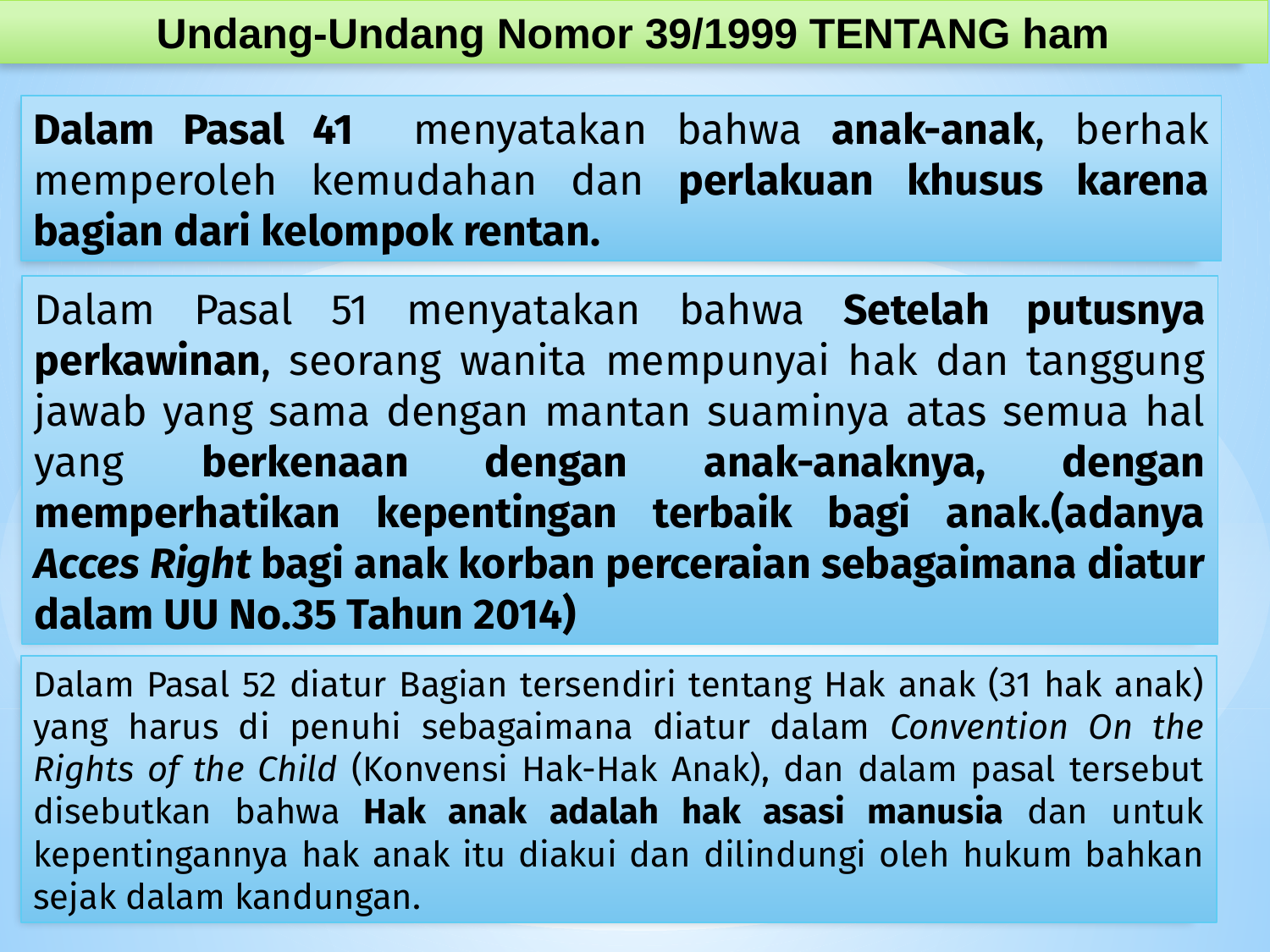

Undang-Undang Nomor 39/1999 TENTANG ham
Dalam Pasal 41  menyatakan bahwa anak-anak, berhak memperoleh kemudahan dan perlakuan khusus karena bagian dari kelompok rentan.
Dalam Pasal 51 menyatakan bahwa Setelah putusnya perkawinan, seorang wanita mempunyai hak dan tanggung jawab yang sama dengan mantan suaminya atas semua hal yang berkenaan dengan anak-anaknya, dengan memperhatikan kepentingan terbaik bagi anak.(adanya Acces Right bagi anak korban perceraian sebagaimana diatur dalam UU No.35 Tahun 2014)
Dalam Pasal 52 diatur Bagian tersendiri tentang Hak anak (31 hak anak) yang harus di penuhi sebagaimana diatur dalam Convention On the Rights of the Child (Konvensi Hak-Hak Anak), dan dalam pasal tersebut disebutkan bahwa Hak anak adalah hak asasi manusia dan untuk kepentingannya hak anak itu diakui dan dilindungi oleh hukum bahkan sejak dalam kandungan.